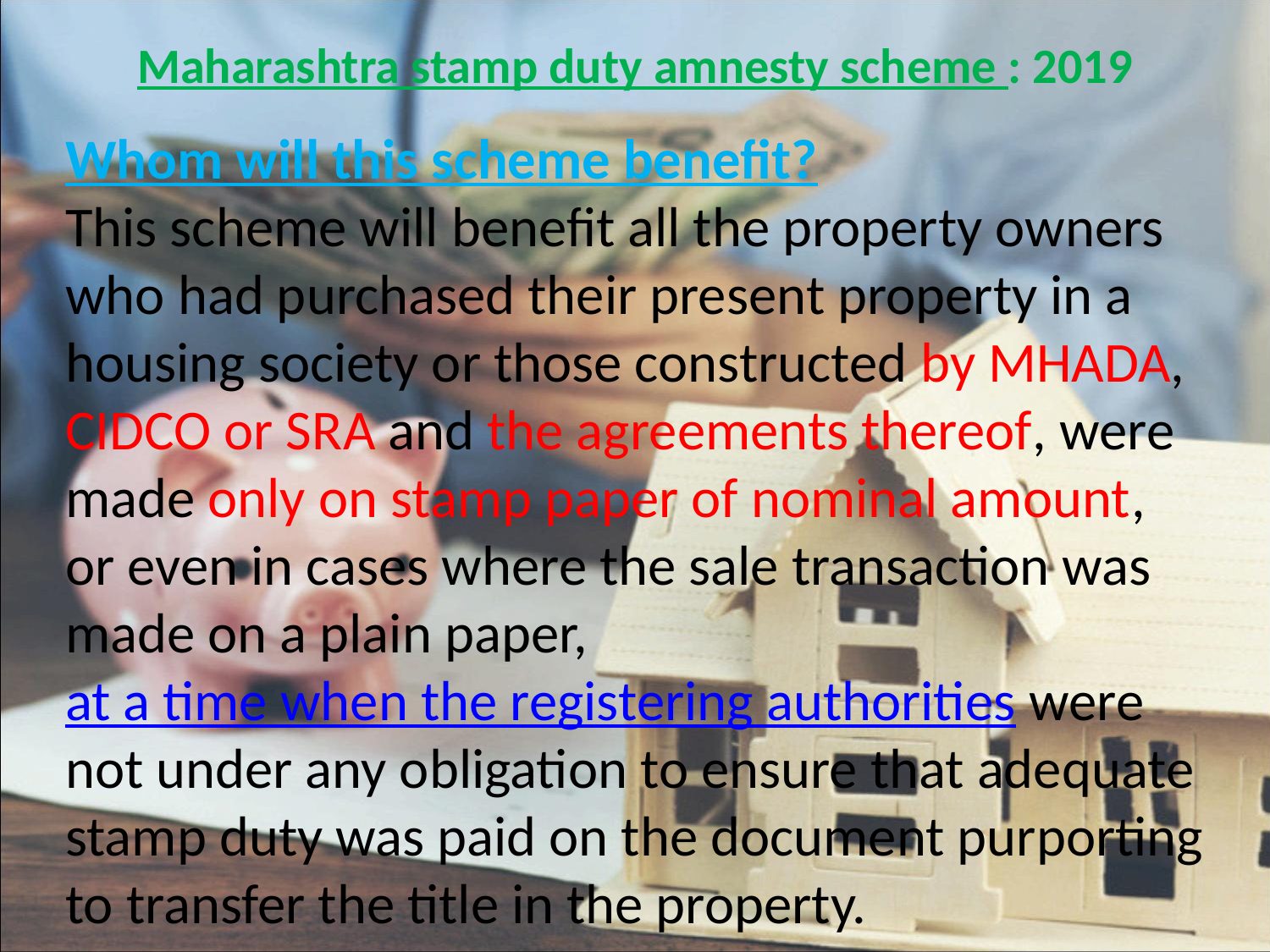

# Maharashtra stamp duty amnesty scheme : 2019
Whom will this scheme benefit?
This scheme will benefit all the property owners who had purchased their present property in a housing society or those constructed by MHADA, CIDCO or SRA and the agreements thereof, were made only on stamp paper of nominal amount, or even in cases where the sale transaction was made on a plain paper, at a time when the registering authorities were not under any obligation to ensure that adequate stamp duty was paid on the document purporting to transfer the title in the property.